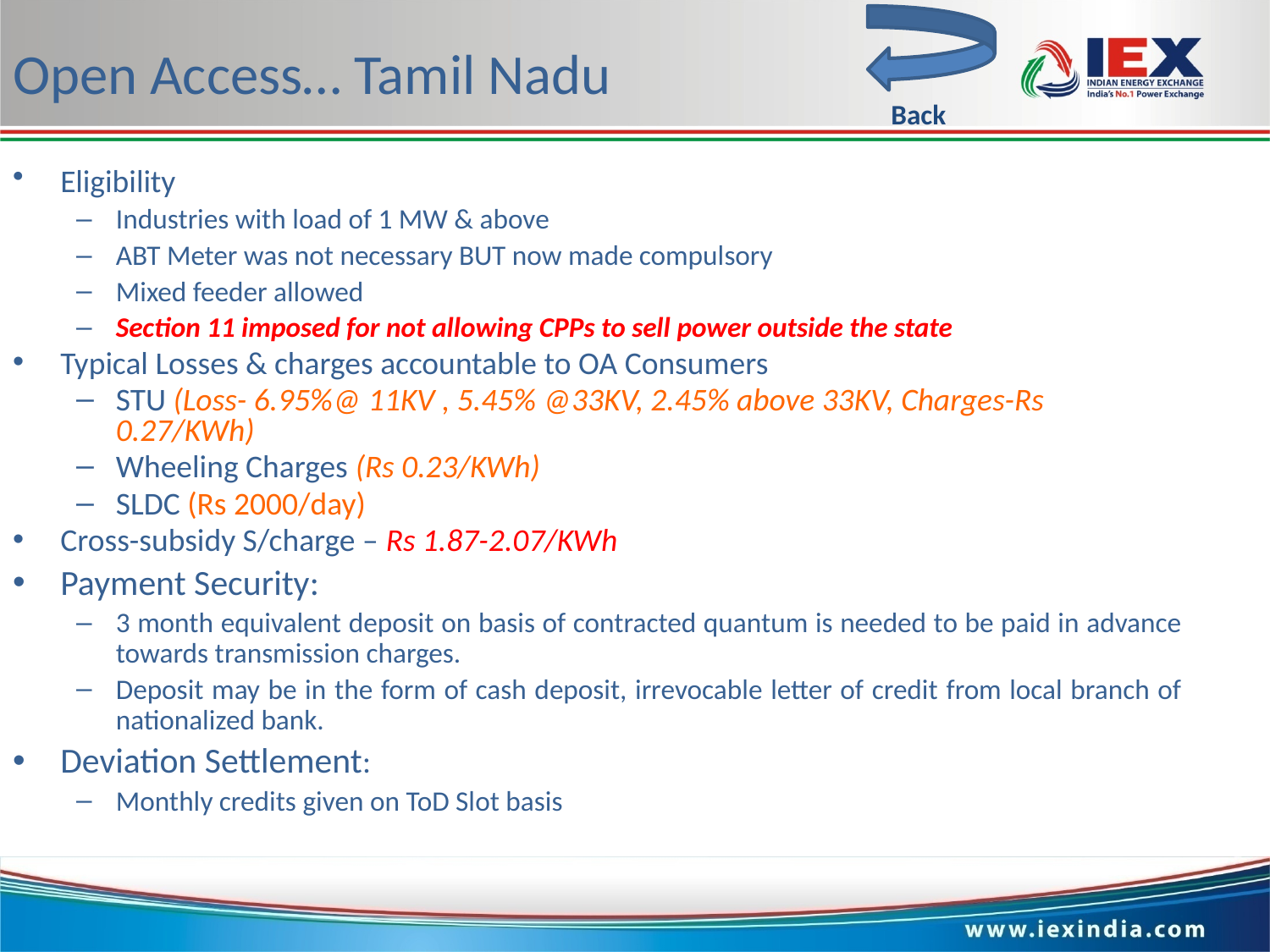

Back
# Open Access… Tamil Nadu
Eligibility
Industries with load of 1 MW & above
ABT Meter was not necessary BUT now made compulsory
Mixed feeder allowed
Section 11 imposed for not allowing CPPs to sell power outside the state
Typical Losses & charges accountable to OA Consumers
STU (Loss- 6.95%@ 11KV , 5.45% @33KV, 2.45% above 33KV, Charges-Rs 0.27/KWh)
Wheeling Charges (Rs 0.23/KWh)
SLDC (Rs 2000/day)
Cross-subsidy S/charge – Rs 1.87-2.07/KWh
Payment Security:
3 month equivalent deposit on basis of contracted quantum is needed to be paid in advance towards transmission charges.
Deposit may be in the form of cash deposit, irrevocable letter of credit from local branch of nationalized bank.
Deviation Settlement:
Monthly credits given on ToD Slot basis